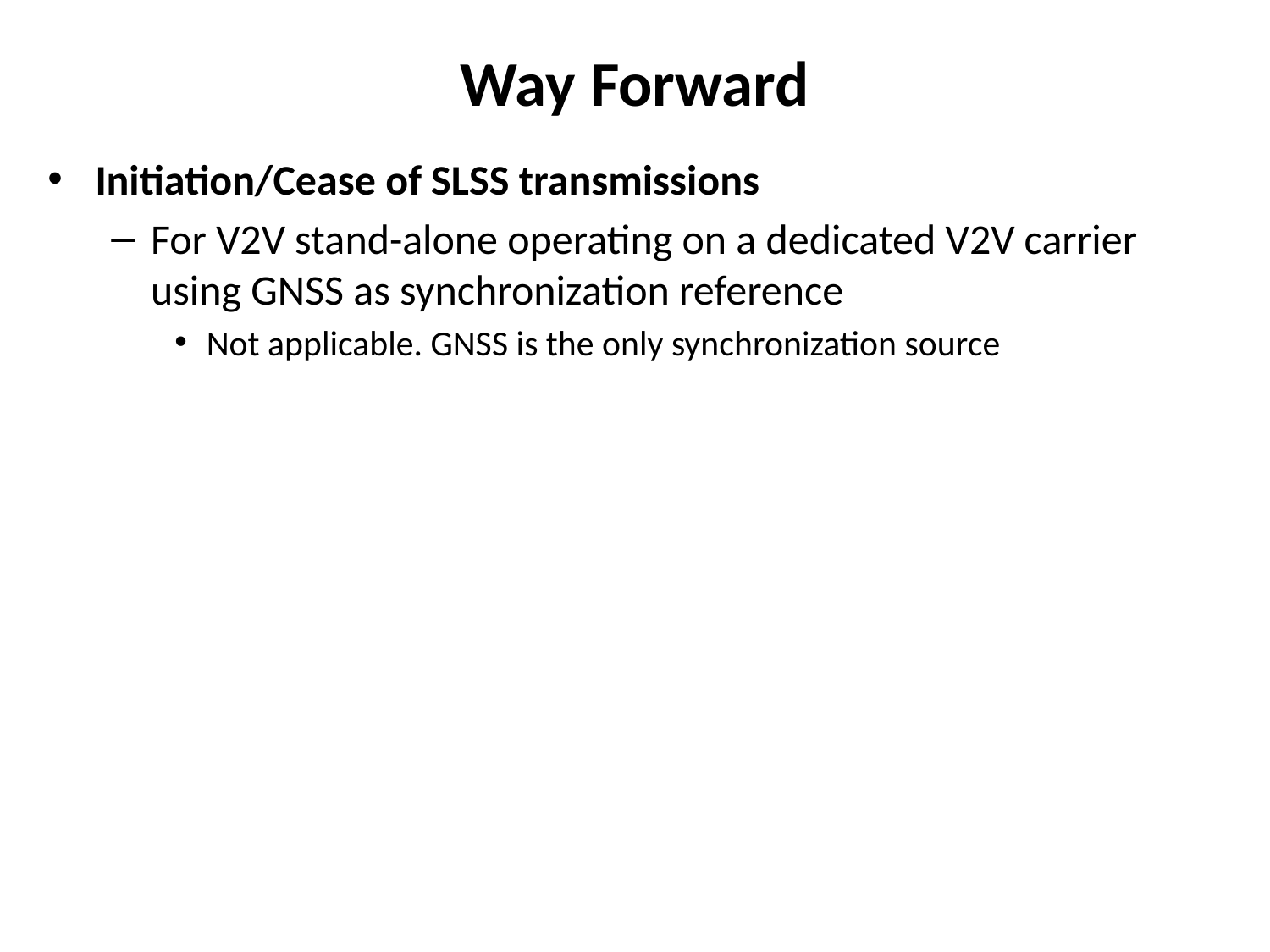

# Way Forward
Initiation/Cease of SLSS transmissions
For V2V stand-alone operating on a dedicated V2V carrier using GNSS as synchronization reference
Not applicable. GNSS is the only synchronization source